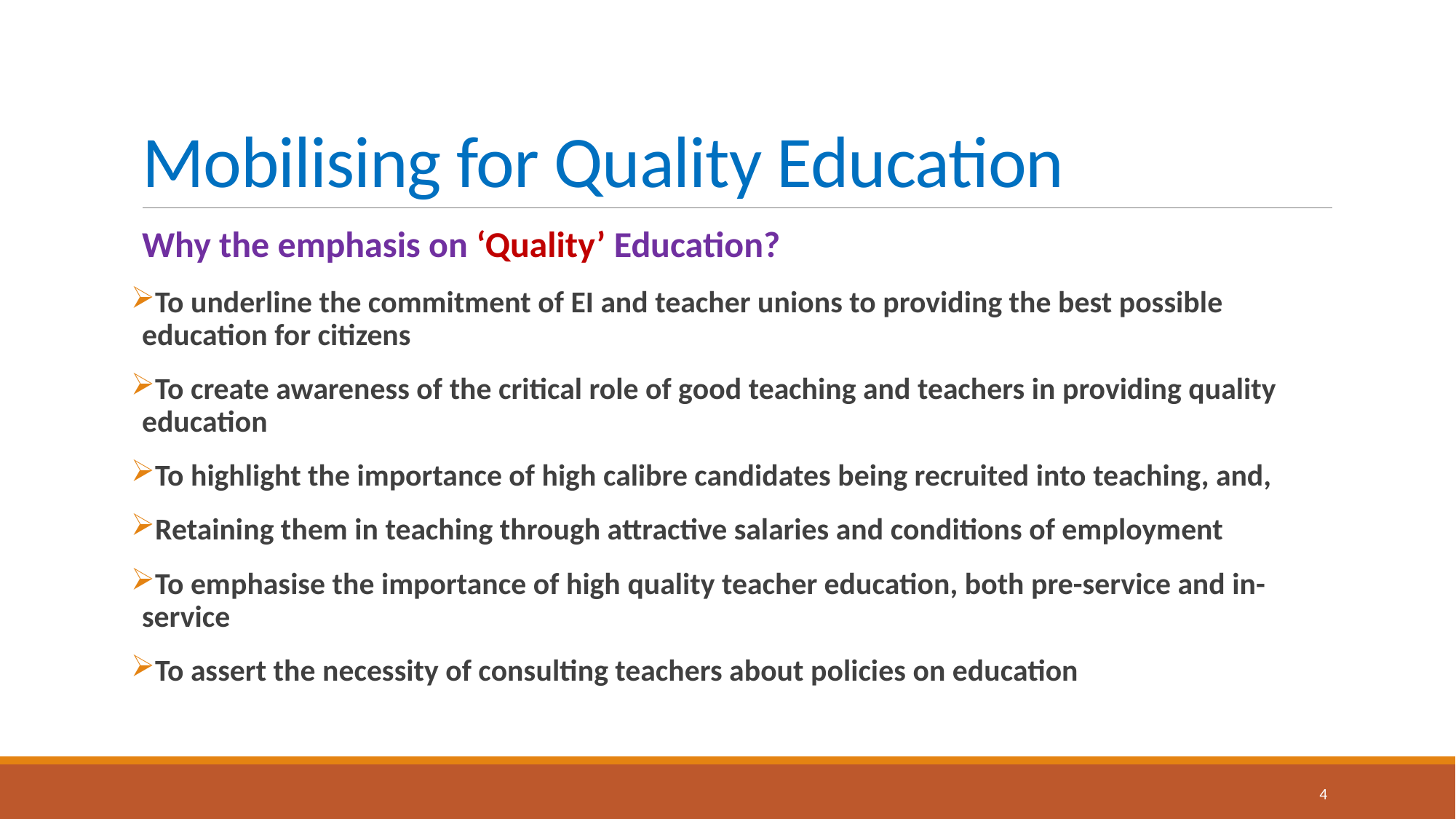

# Mobilising for Quality Education
Why the emphasis on ‘Quality’ Education?
To underline the commitment of EI and teacher unions to providing the best possible education for citizens
To create awareness of the critical role of good teaching and teachers in providing quality education
To highlight the importance of high calibre candidates being recruited into teaching, and,
Retaining them in teaching through attractive salaries and conditions of employment
To emphasise the importance of high quality teacher education, both pre-service and in-service
To assert the necessity of consulting teachers about policies on education
4